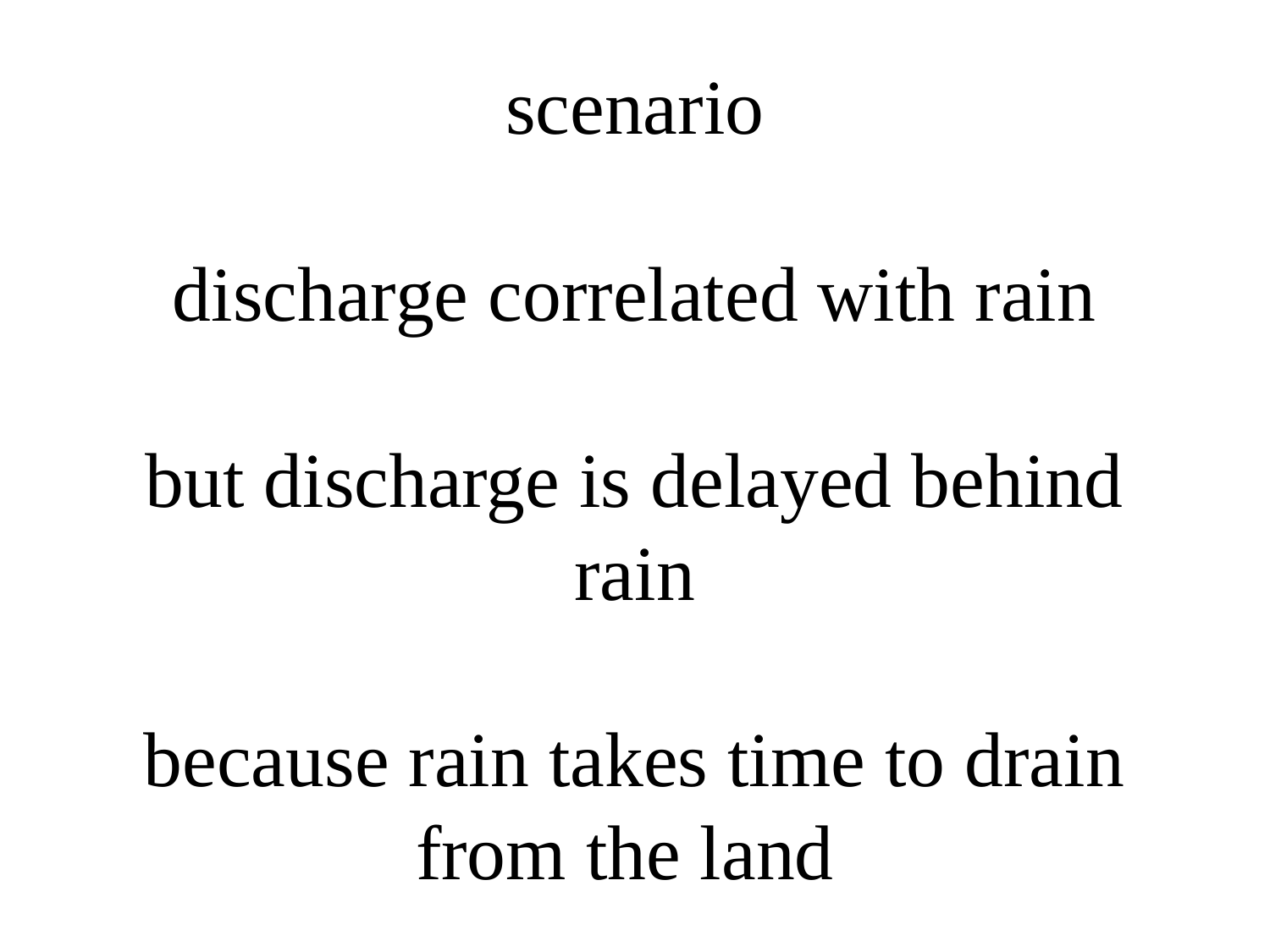

# scenario discharge correlated with rain but discharge is delayed behind rain because rain takes time to drain from the land